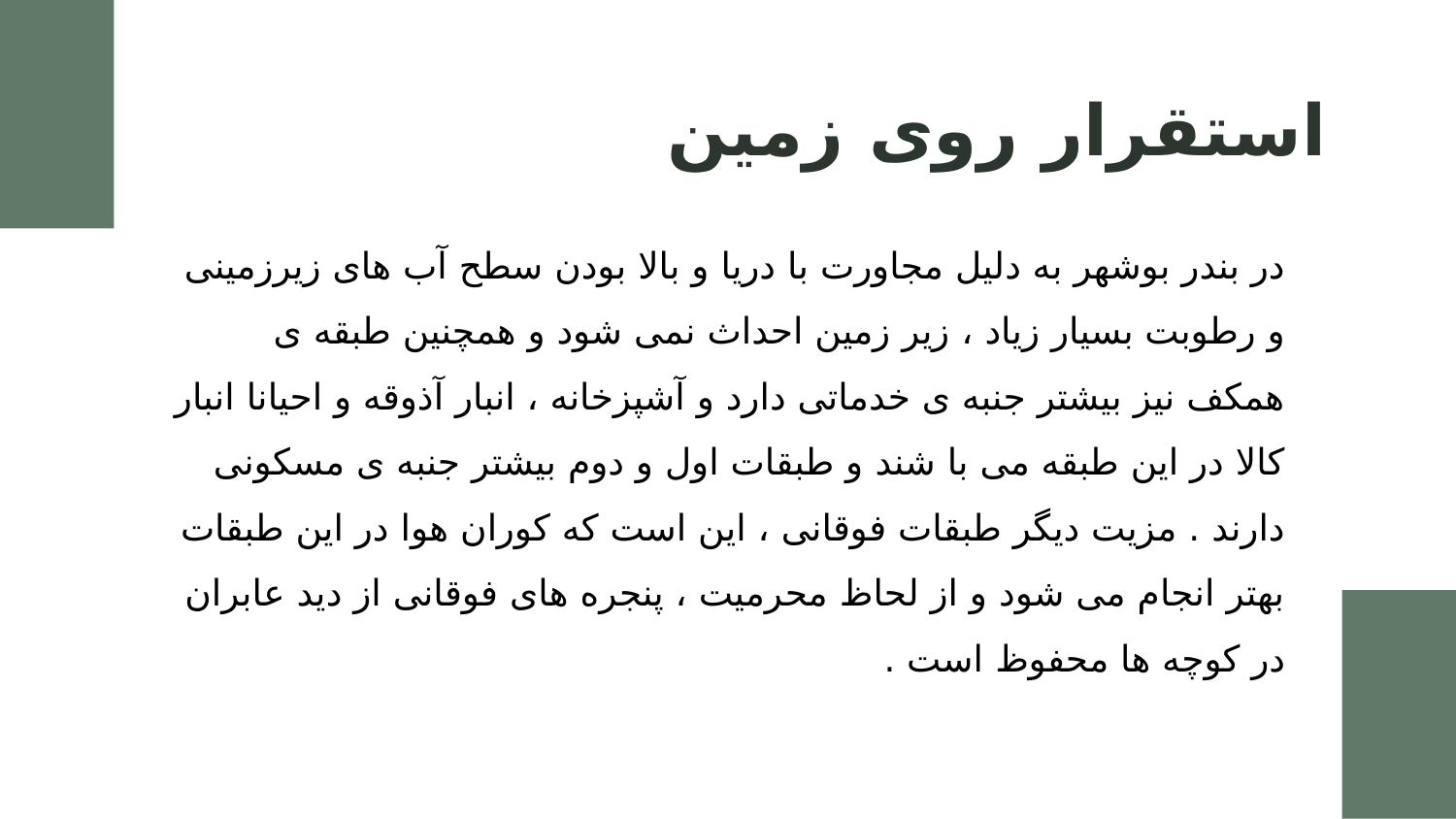

# استقرار روی زمین
در بندر بوشهر به دلیل مجاورت با دریا و بالا بودن سطح آب های زیرزمینی و رطوبت بسیار زیاد ، زیر زمین احداث نمی شود و همچنین طبقه ی همکف نیز بیشتر جنبه ی خدماتی دارد و آشپزخانه ، انبار آذوقه و احیانا انبار کالا در این طبقه می با شند و طبقات اول و دوم بیشتر جنبه ی مسکونی دارند . مزیت دیگر طبقات فوقانی ، این است که کوران هوا در این طبقات بهتر انجام می شود و از لحاظ محرمیت ، پنجره های فوقانی از دید عابران در کوچه ها محفوظ است .